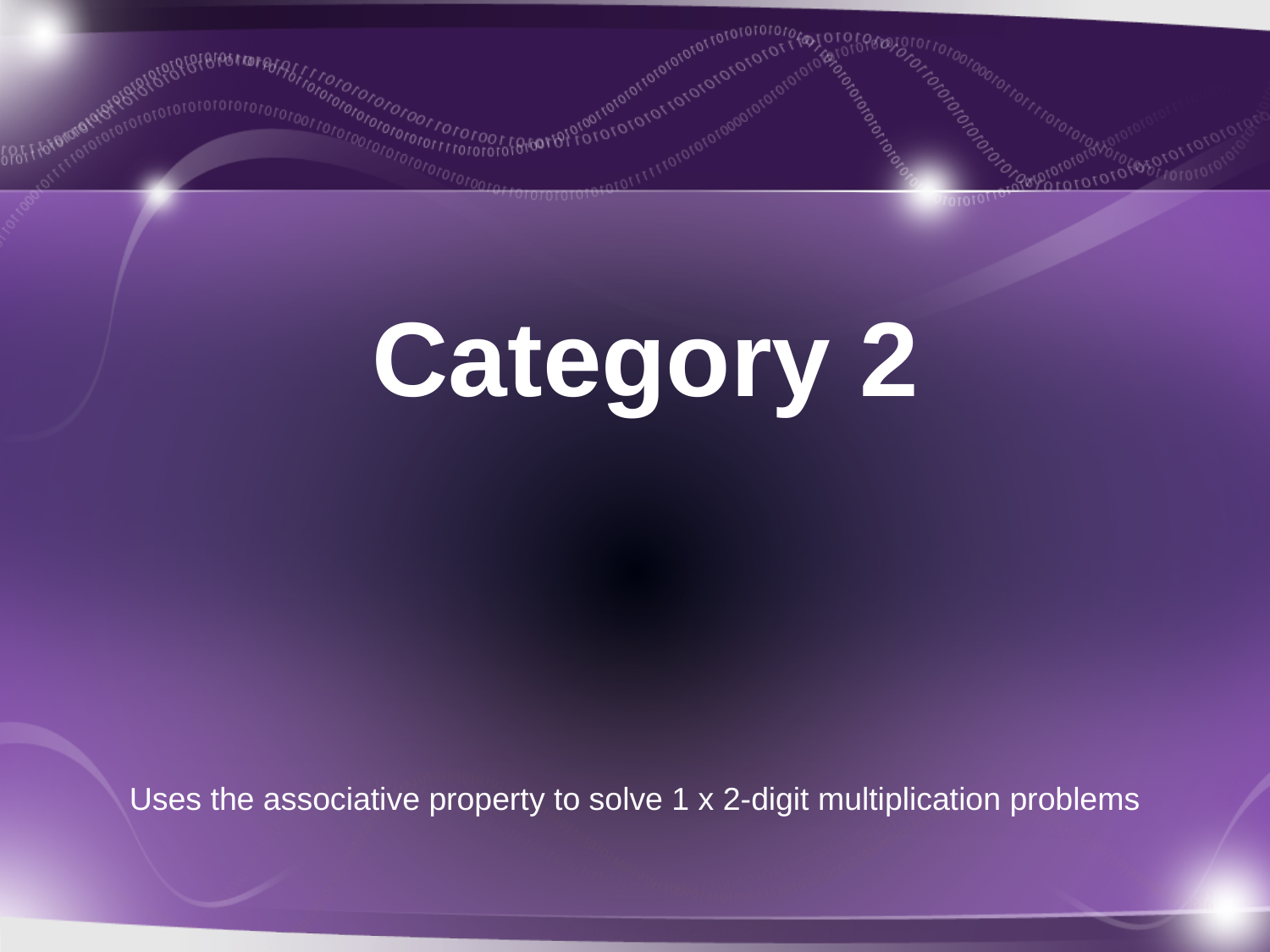

# Category 2
Uses the associative property to solve 1 x 2-digit multiplication problems